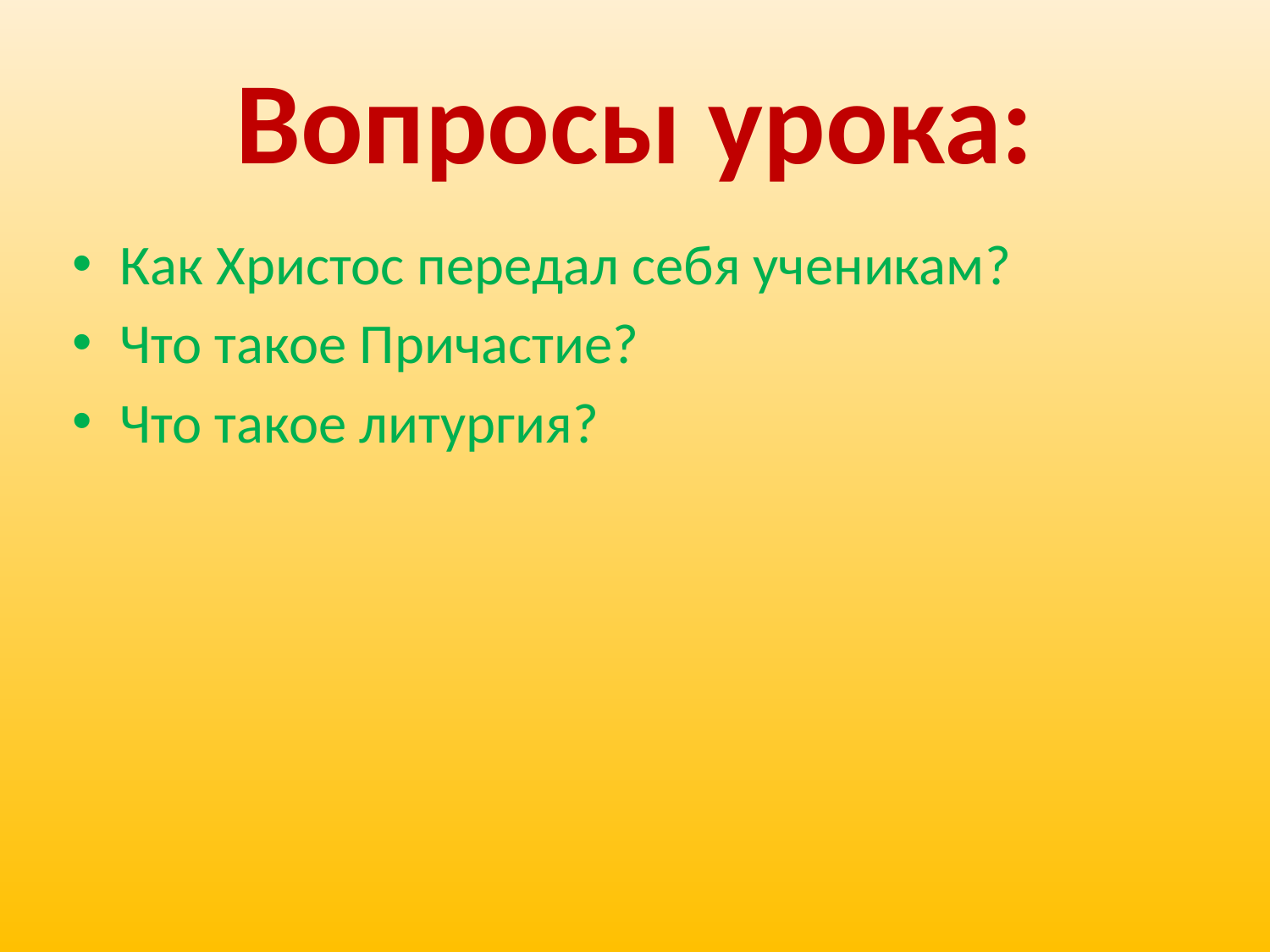

# Вопросы урока:
Как Христос передал себя ученикам?
Что такое Причастие?
Что такое литургия?